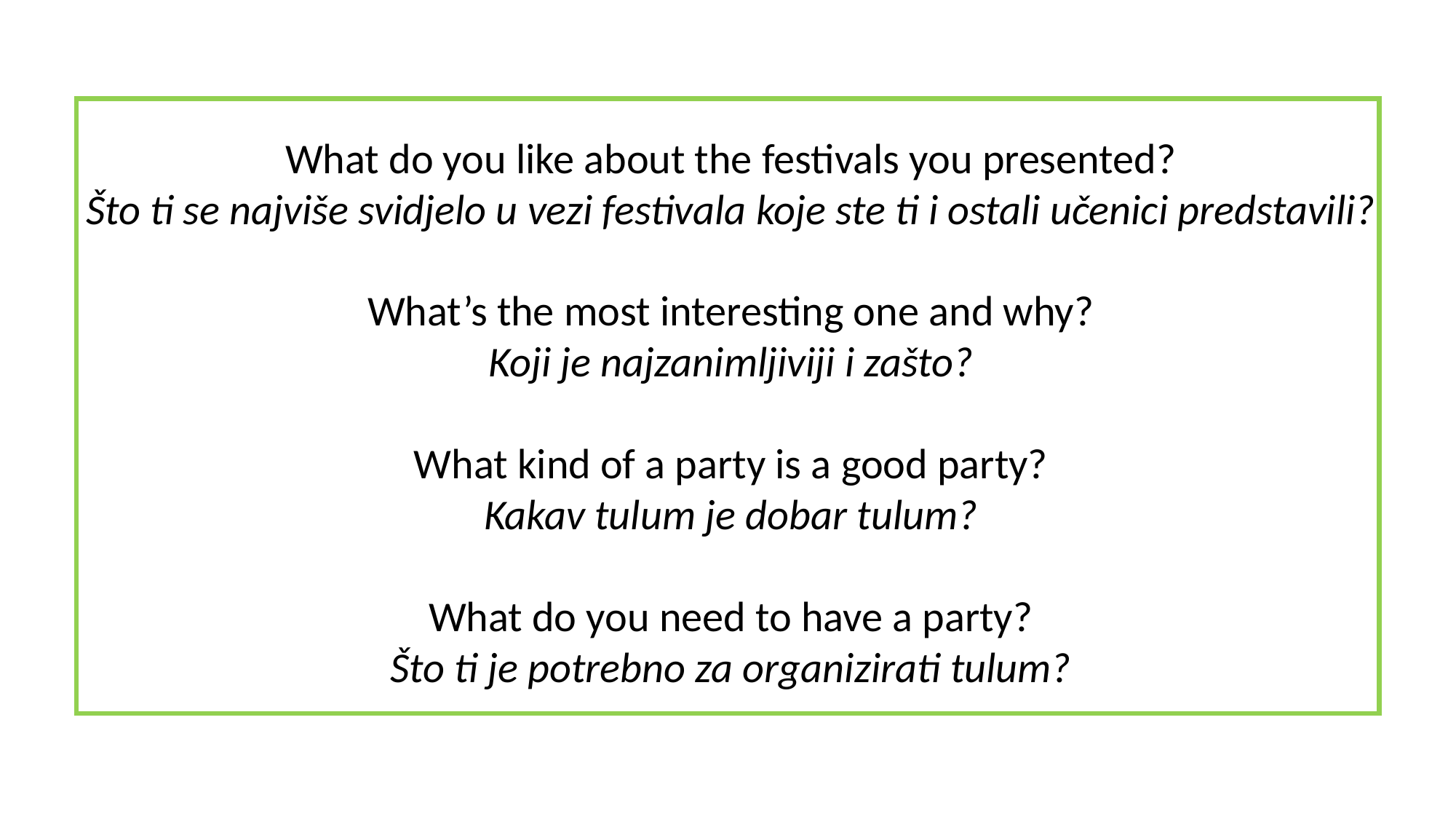

What do you like about the festivals you presented?
Što ti se najviše svidjelo u vezi festivala koje ste ti i ostali učenici predstavili?

What’s the most interesting one and why?
Koji je najzanimljiviji i zašto?

What kind of a party is a good party?
Kakav tulum je dobar tulum?

What do you need to have a party?
Što ti je potrebno za organizirati tulum?